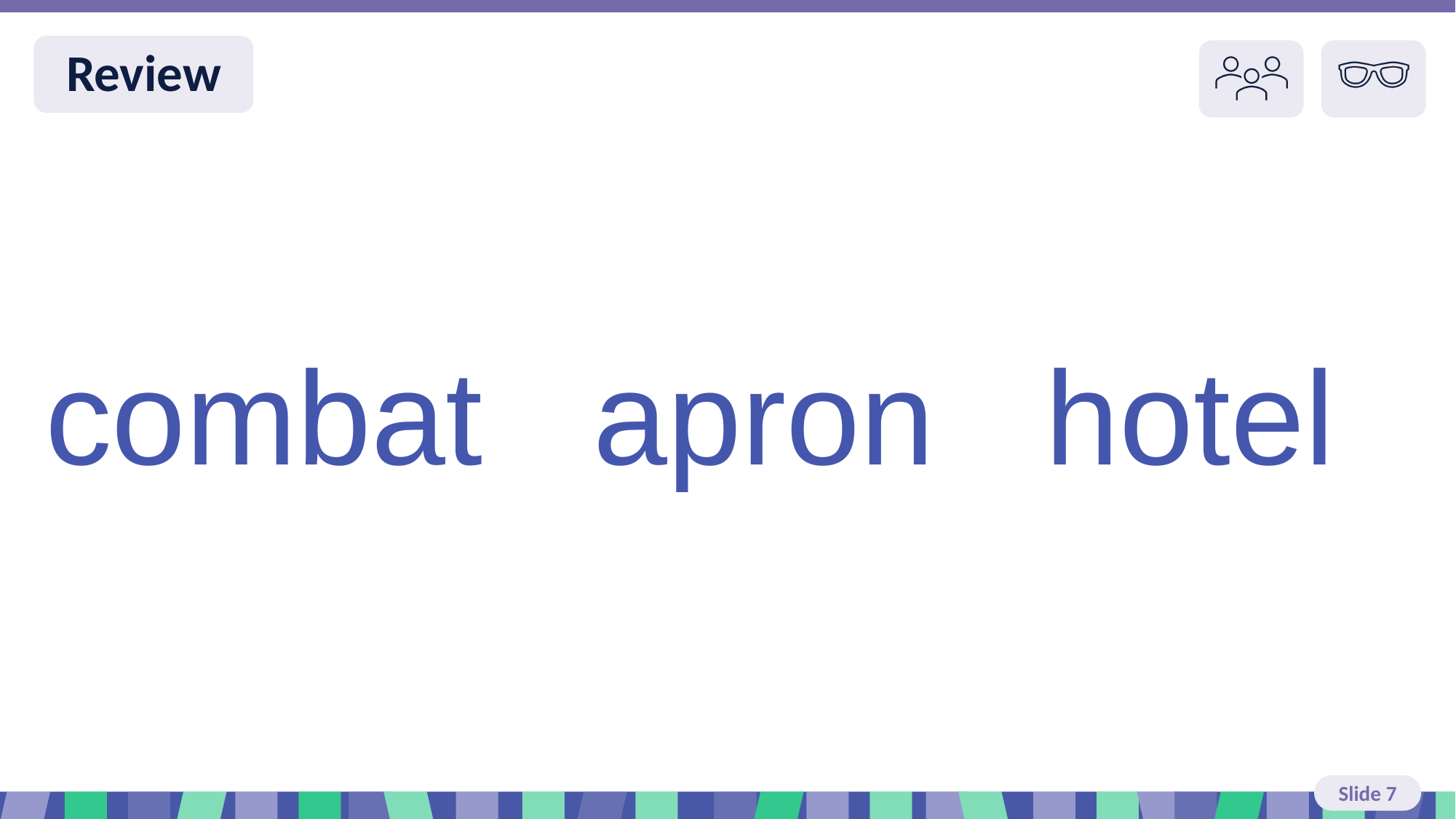

Slide 7 Review You do
combat   apron   hotel